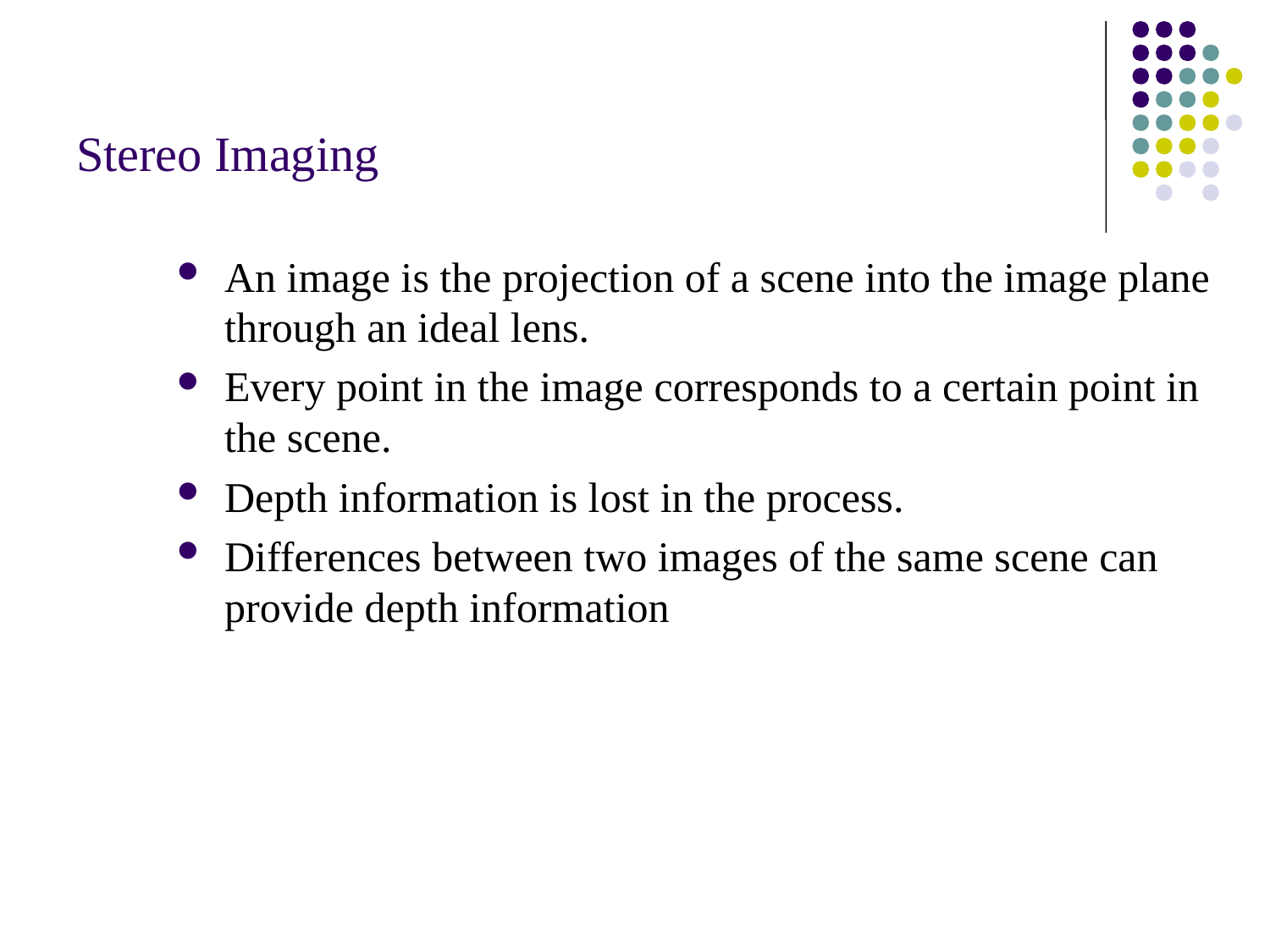

# Stereo Imaging
An image is the projection of a scene into the image plane through an ideal lens.
Every point in the image corresponds to a certain point in the scene.
Depth information is lost in the process.
Differences between two images of the same scene can provide depth information